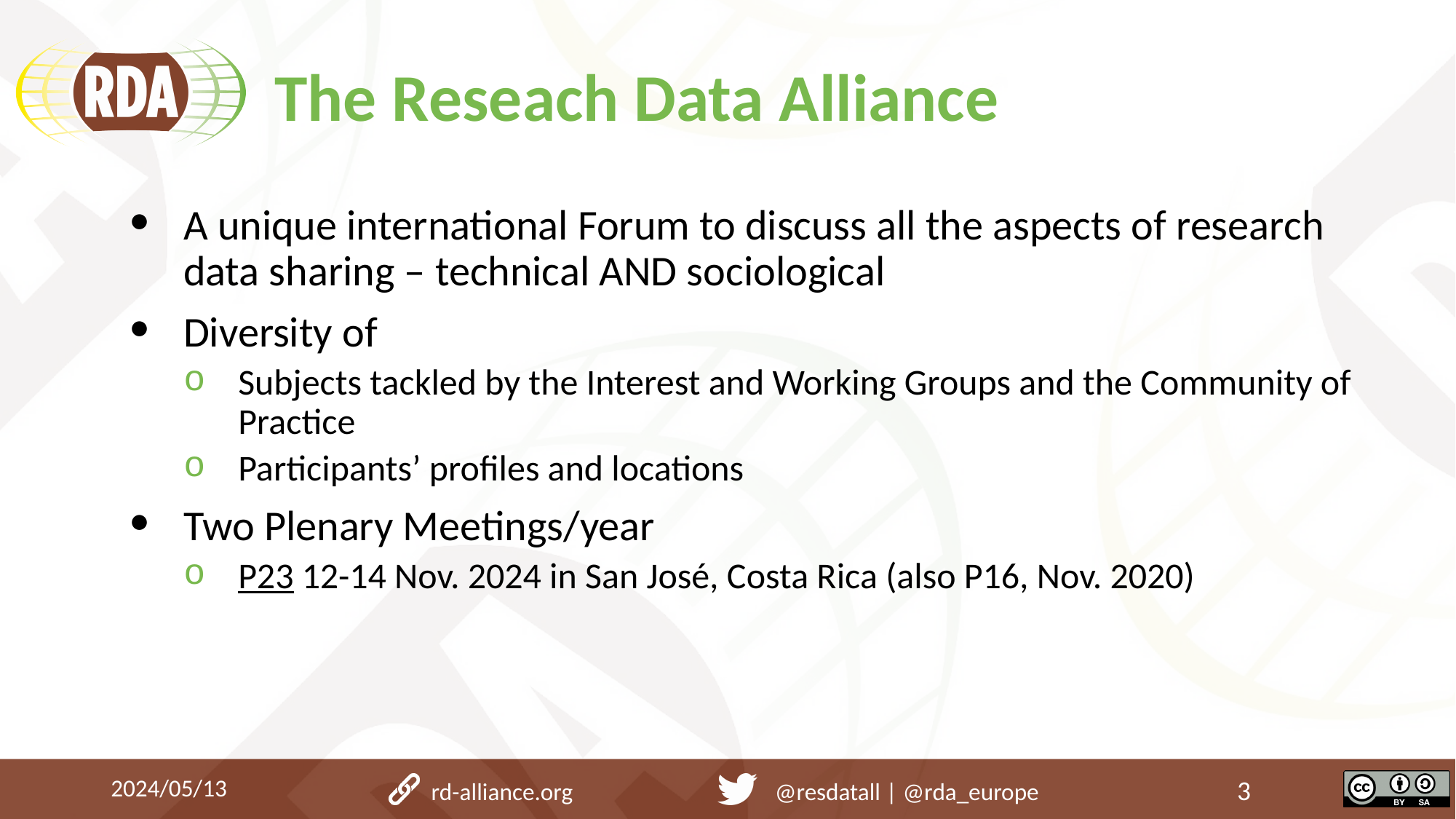

# The Reseach Data Alliance
A unique international Forum to discuss all the aspects of research data sharing – technical AND sociological
Diversity of
Subjects tackled by the Interest and Working Groups and the Community of Practice
Participants’ profiles and locations
Two Plenary Meetings/year
P23 12-14 Nov. 2024 in San José, Costa Rica (also P16, Nov. 2020)

2024/05/13
3
rd-alliance.org                                     @resdatall | @rda_europe